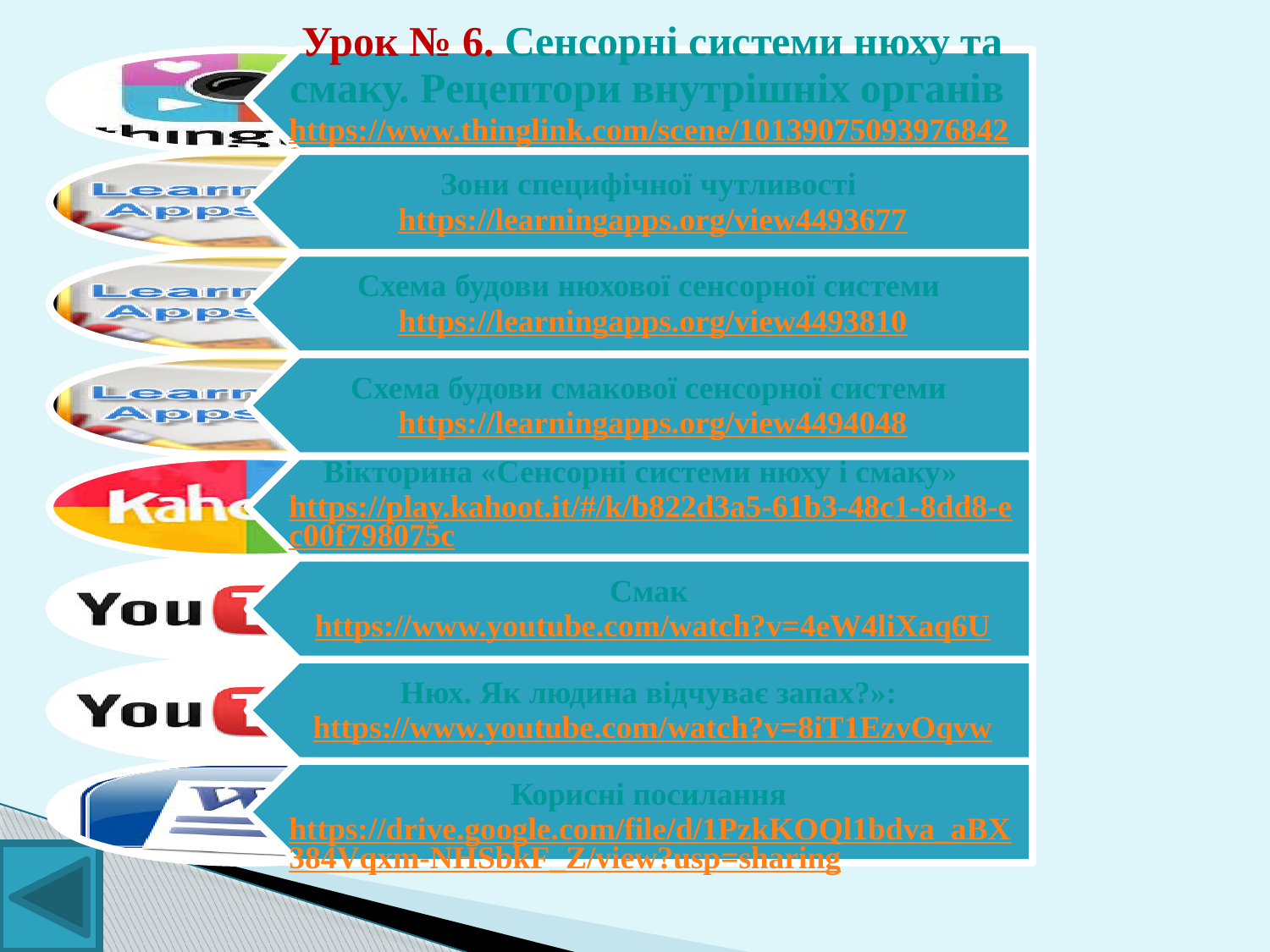

Урок № 6. Сенсорні системи нюху та смаку. Рецептори внутрішніх органів https://www.thinglink.com/scene/1013907509397684226
Зони специфічної чутливості https://learningapps.org/view4493677
Схема будови нюхової сенсорної системи https://learningapps.org/view4493810
Схема будови смакової сенсорної системи https://learningapps.org/view4494048
Смак https://www.youtube.com/watch?v=4eW4liXaq6U
Нюх. Як людина відчуває запах?»: https://www.youtube.com/watch?v=8iT1EzvOqvw
Корисні посилання https://drive.google.com/file/d/1PzkKOQl1bdva_aBX384Vqxm-NHSbkF_Z/view?usp=sharing
Вікторина «Сенсорні системи нюху і смаку»   https://play.kahoot.it/#/k/b822d3a5-61b3-48c1-8dd8-ec00f798075c         https://goo.gl/AafREn